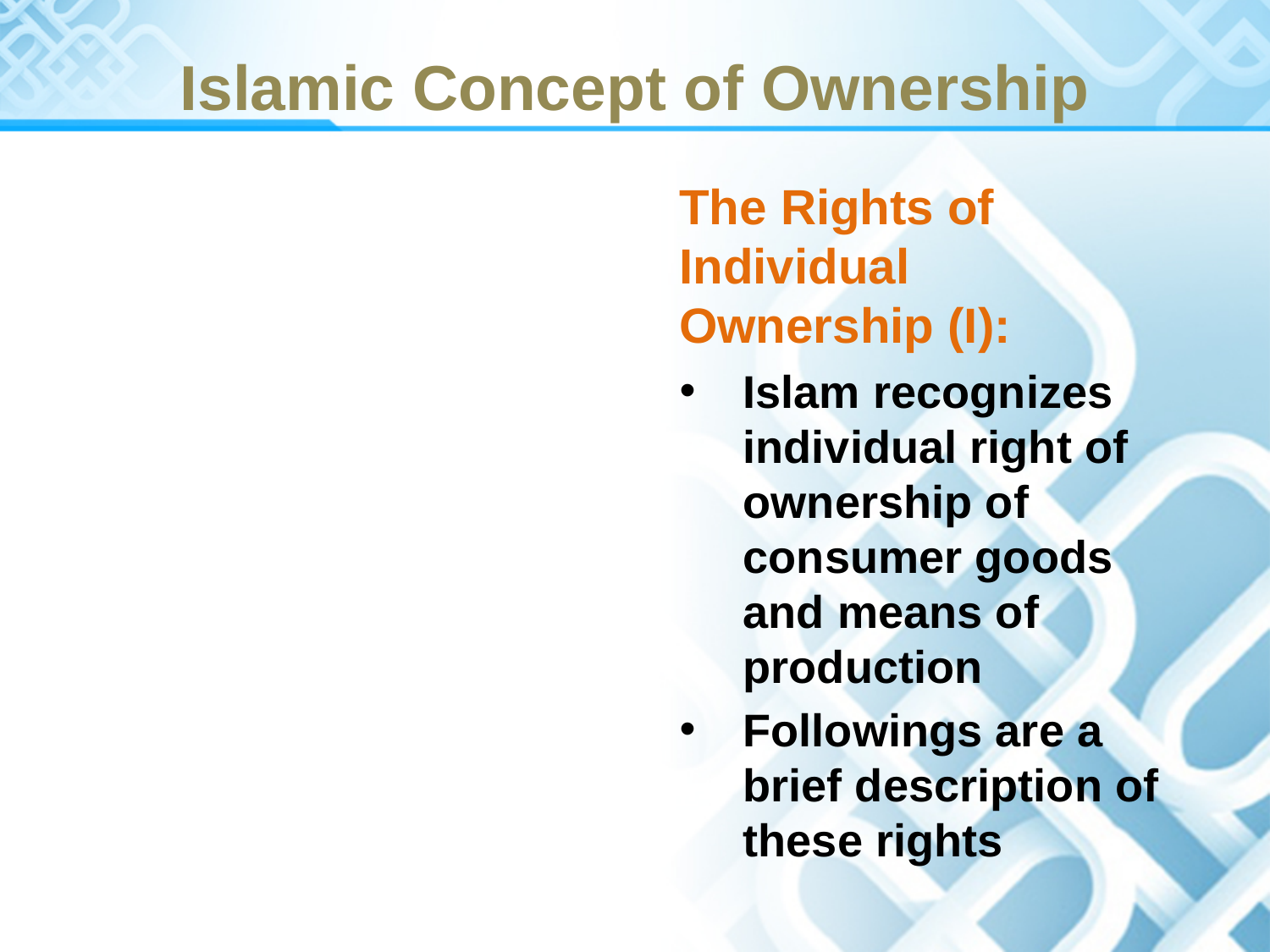

Islamic Concept of Ownership
The Rights of Individual Ownership (I):
Islam recognizes individual right of ownership of consumer goods and means of production
Followings are a brief description of these rights